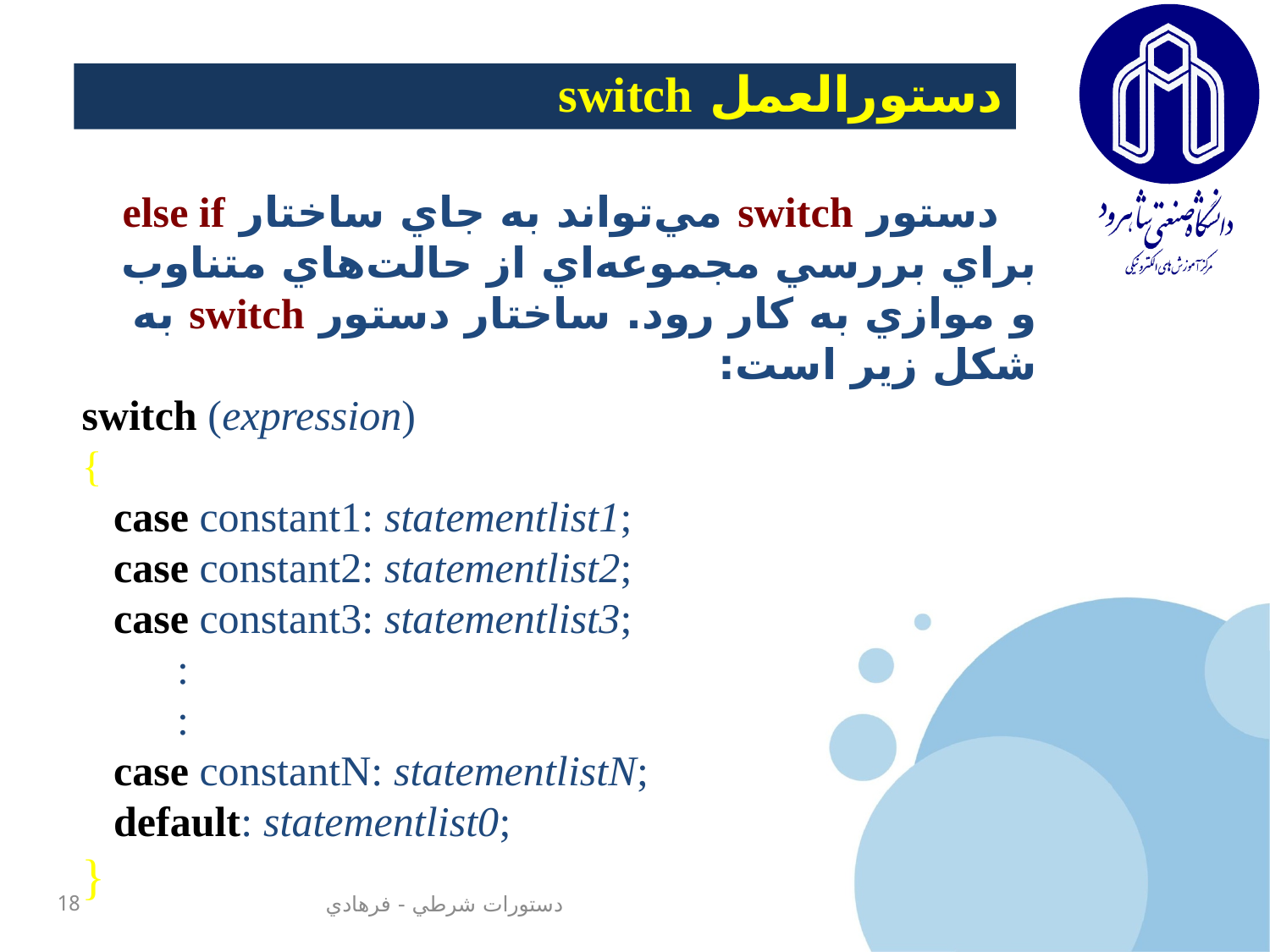

دستورالعمل switch
دستور switch مي‌تواند به جاي ساختار else if براي بررسي مجموعه‌اي از حالت‌هاي متناوب و موازي به كار رود. ساختار دستور switch به شکل زير است:
switch (expression)
{
   case constant1: statementlist1;
   case constant2: statementlist2;
   case constant3: statementlist3;
         :
         :
   case constantN: statementlistN;
   default: statementlist0;
}
18
دستورات شرطي - فرهادي